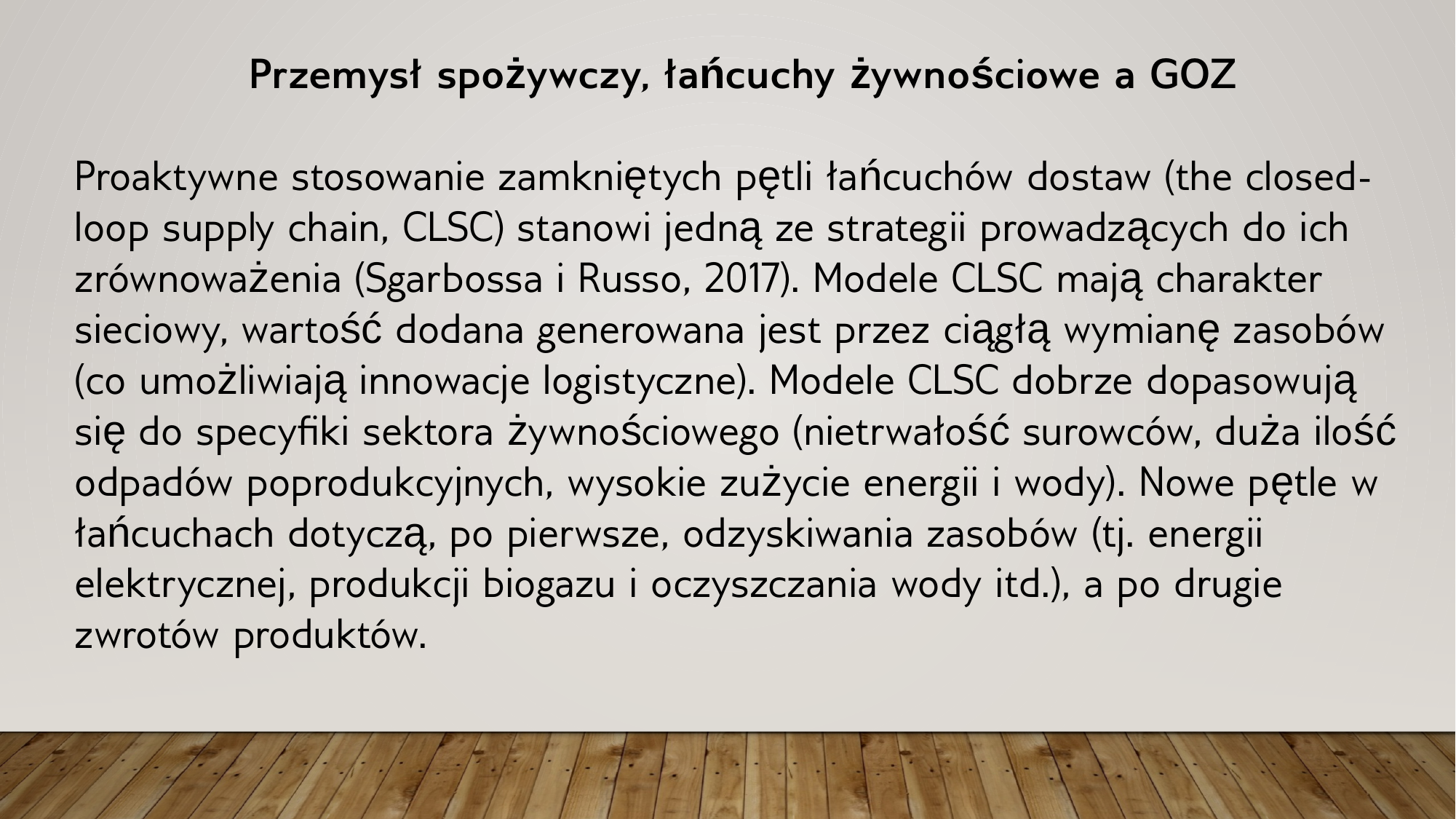

Przemysł spożywczy, łańcuchy żywnościowe a GOZ

Proaktywne stosowanie zamkniętych pętli łańcuchów dostaw (the closed-loop supply chain, CLSC) stanowi jedną ze strategii prowadzących do ich zrównoważenia (Sgarbossa i Russo, 2017). Modele CLSC mają charakter sieciowy, wartość dodana generowana jest przez ciągłą wymianę zasobów (co umożliwiają innowacje logistyczne). Modele CLSC dobrze dopasowują się do specyfiki sektora żywnościowego (nietrwałość surowców, duża ilość odpadów poprodukcyjnych, wysokie zużycie energii i wody). Nowe pętle w łańcuchach dotyczą, po pierwsze, odzyskiwania zasobów (tj. energii elektrycznej, produkcji biogazu i oczyszczania wody itd.), a po drugie zwrotów produktów.